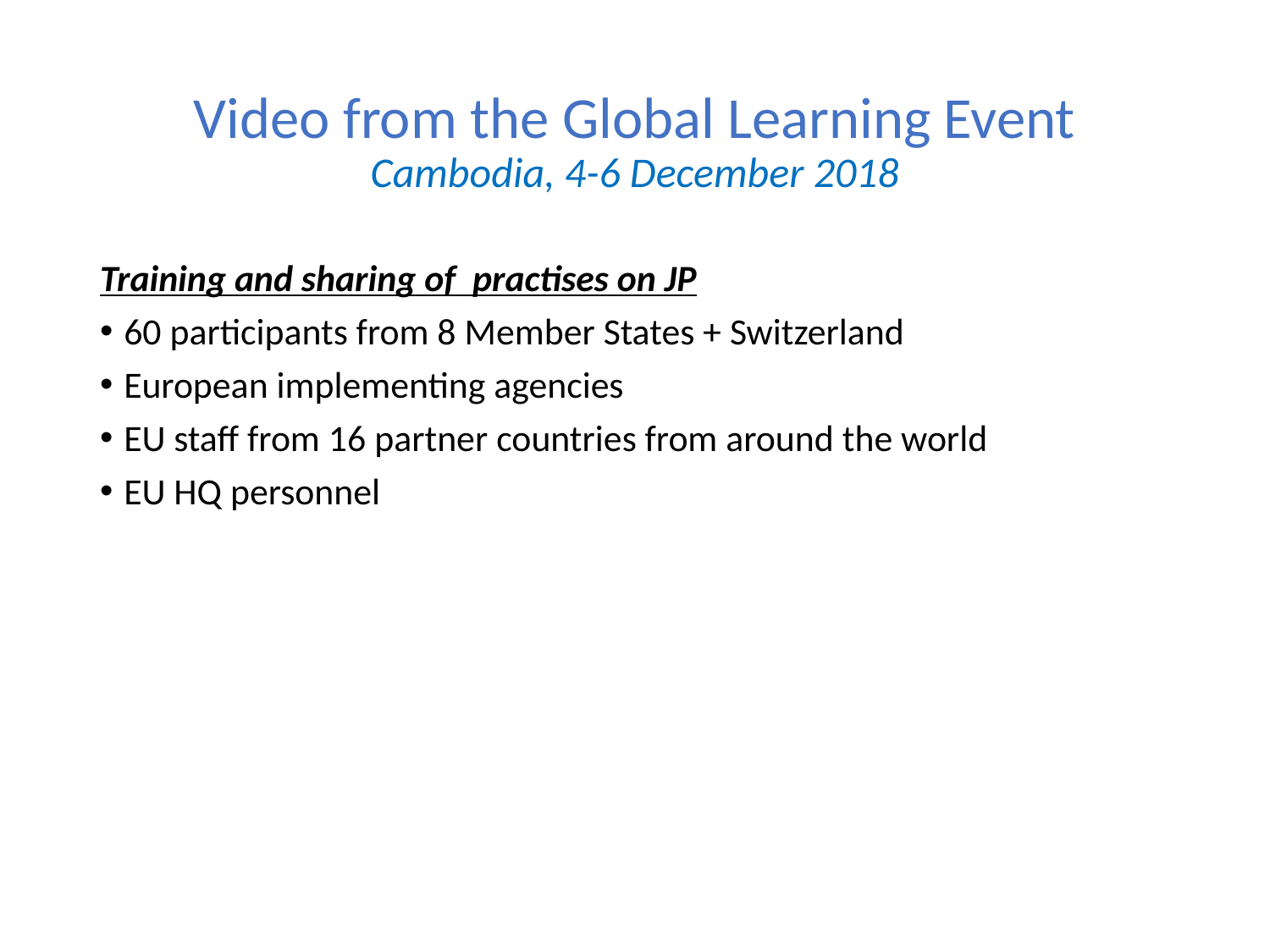

# Video from the Global Learning Event Cambodia, 4-6 December 2018
Training and sharing of  practises on JP
60 participants from 8 Member States + Switzerland
European implementing agencies
EU staff from 16 partner countries from around the world
EU HQ personnel